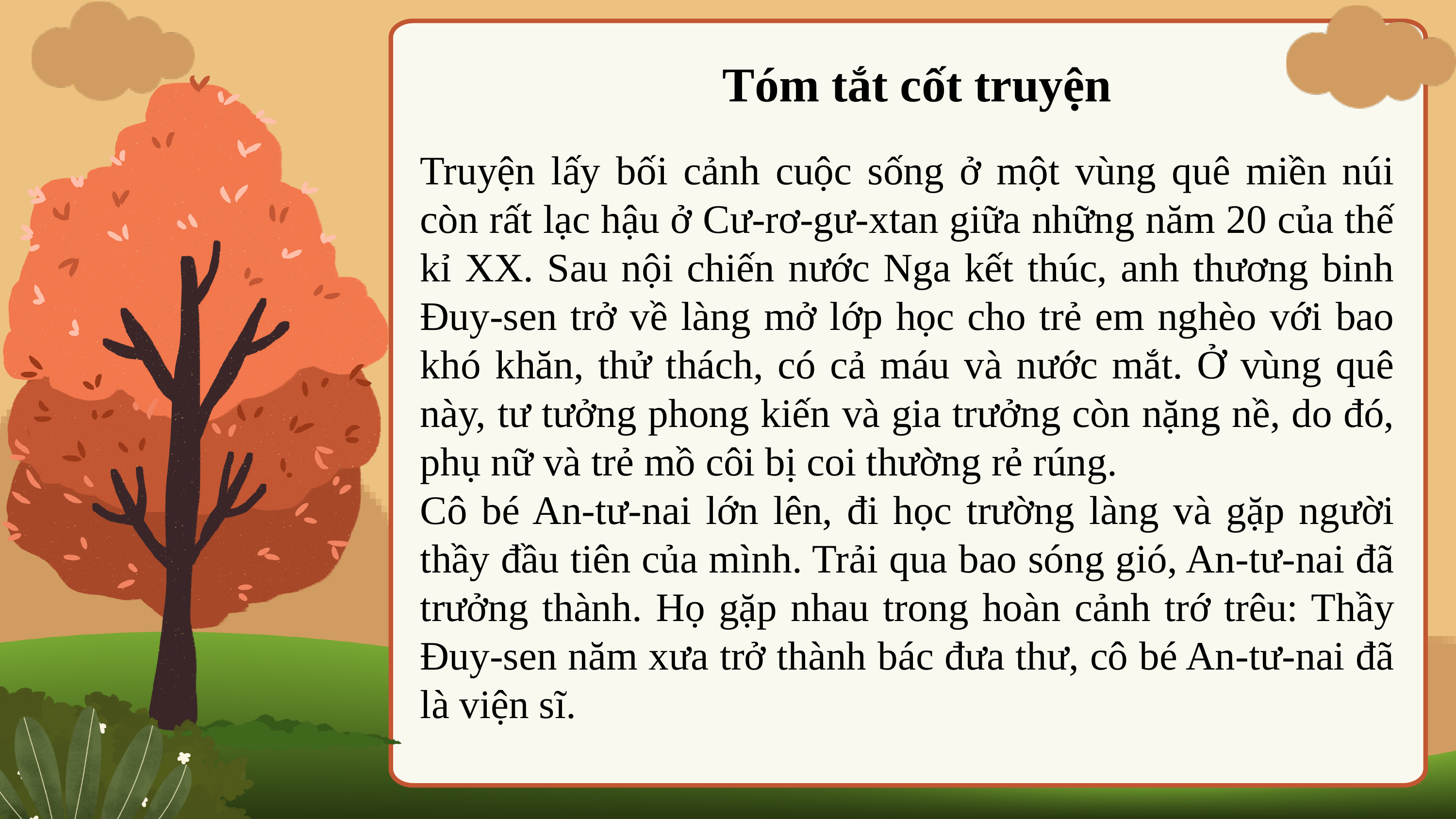

Tóm tắt cốt truyện

Truyện lấy bối cảnh cuộc sống ở một vùng quê miền núi còn rất lạc hậu ở Cư-rơ-gư-xtan giữa những năm 20 của thế kỉ XX. Sau nội chiến nước Nga kết thúc, anh thương binh Đuy-sen trở về làng mở lớp học cho trẻ em nghèo với bao khó khăn, thử thách, có cả máu và nước mắt. Ở vùng quê này, tư tưởng phong kiến và gia trưởng còn nặng nề, do đó, phụ nữ và trẻ mồ côi bị coi thường rẻ rúng.
Cô bé An-tư-nai lớn lên, đi học trường làng và gặp người thầy đầu tiên của mình. Trải qua bao sóng gió, An-tư-nai đã trưởng thành. Họ gặp nhau trong hoàn cảnh trớ trêu: Thầy Đuy-sen năm xưa trở thành bác đưa thư, cô bé An-tư-nai đã là viện sĩ.